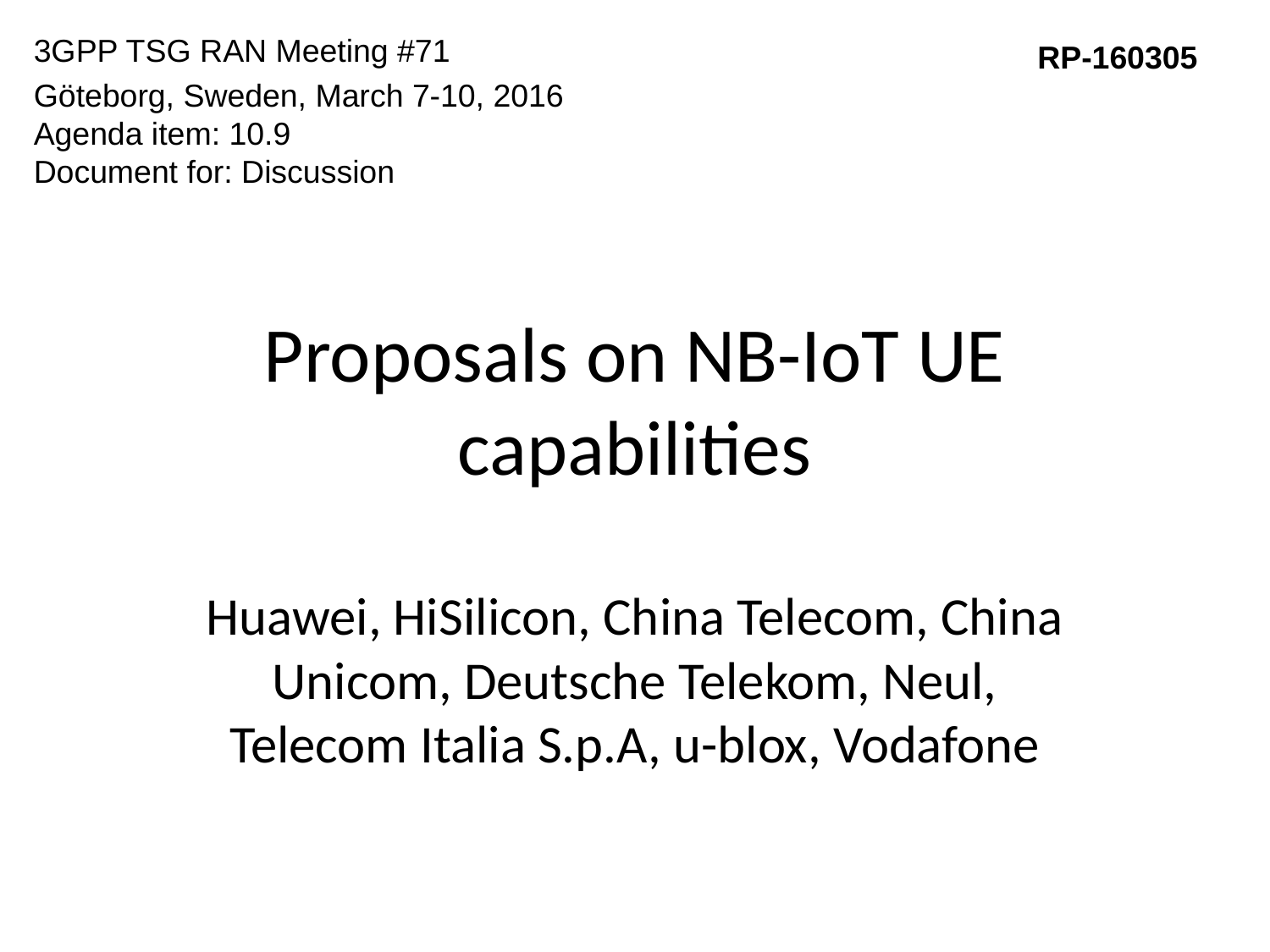

3GPP TSG RAN Meeting #71
Göteborg, Sweden, March 7-10, 2016
Agenda item: 10.9
Document for: Discussion
RP-160305
# Proposals on NB-IoT UE capabilities
Huawei, HiSilicon, China Telecom, China Unicom, Deutsche Telekom, Neul, Telecom Italia S.p.A, u-blox, Vodafone